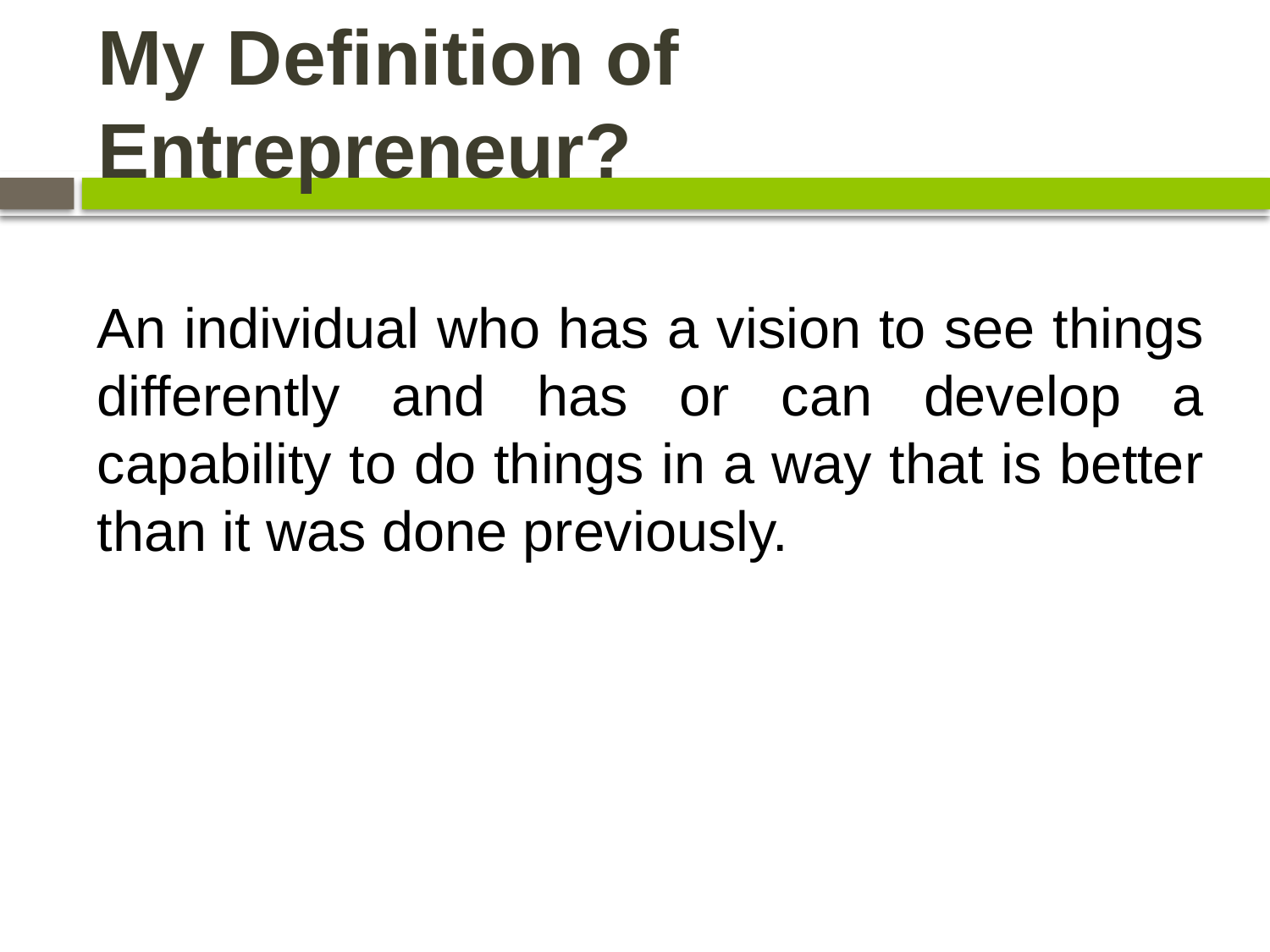

# My Definition of Entrepreneur?
An individual who has a vision to see things differently and has or can develop a capability to do things in a way that is better than it was done previously.